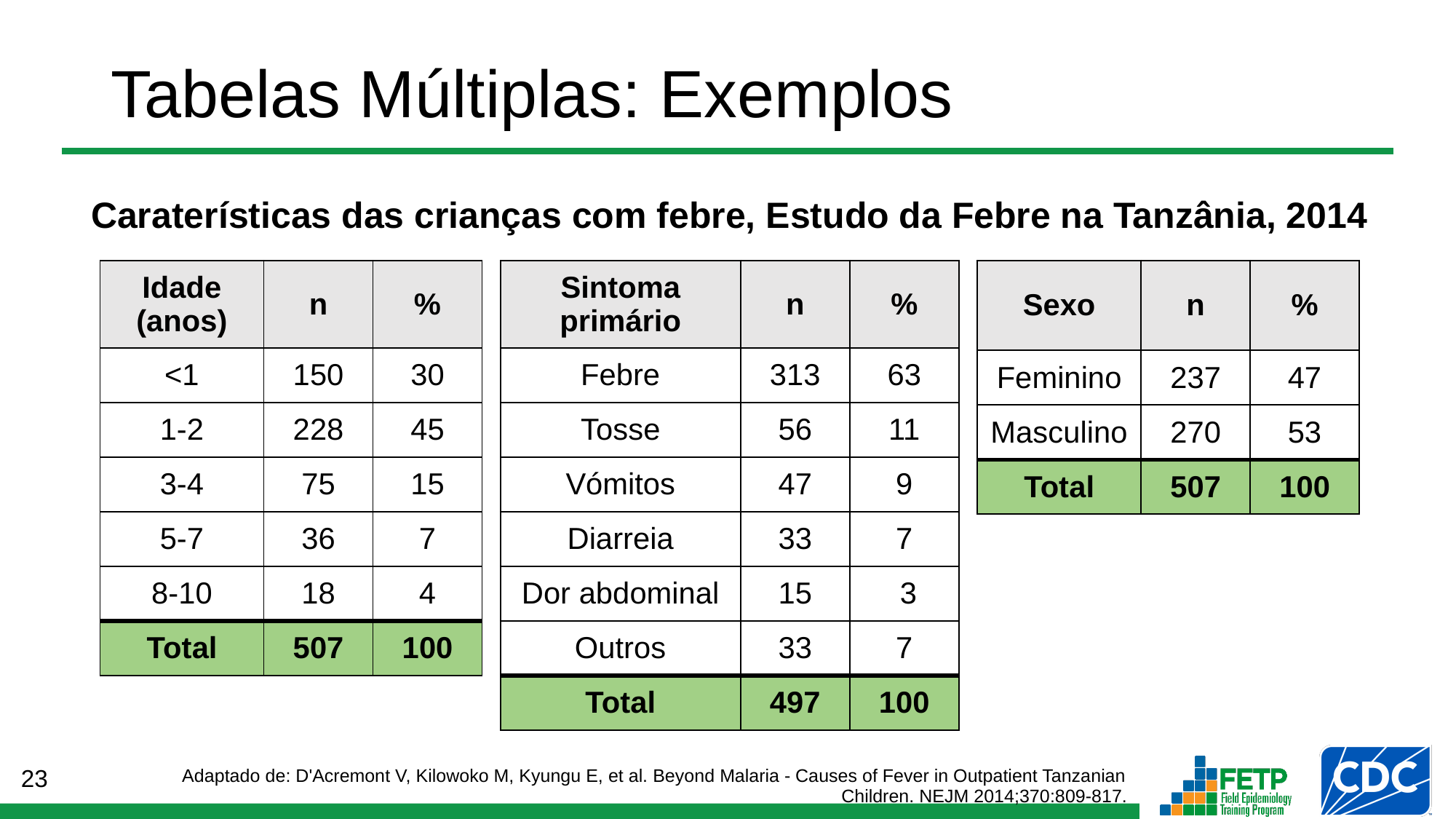

# Tabelas Múltiplas: Exemplos
Caraterísticas das crianças com febre, Estudo da Febre na Tanzânia, 2014
| Idade (anos) | n | % |
| --- | --- | --- |
| <1 | 150 | 30 |
| 1-2 | 228 | 45 |
| 3-4 | 75 | 15 |
| 5-7 | 36 | 7 |
| 8-10 | 18 | 4 |
| Total | 507 | 100 |
| Sintoma primário | n | % |
| --- | --- | --- |
| Febre | 313 | 63 |
| Tosse | 56 | 11 |
| Vómitos | 47 | 9 |
| Diarreia | 33 | 7 |
| Dor abdominal | 15 | 3 |
| Outros | 33 | 7 |
| Total | 497 | 100 |
| Sexo | n | % |
| --- | --- | --- |
| Feminino | 237 | 47 |
| Masculino | 270 | 53 |
| Total | 507 | 100 |
Adaptado de: D'Acremont V, Kilowoko M, Kyungu E, et al. Beyond Malaria - Causes of Fever in Outpatient Tanzanian Children. NEJM 2014;370:809-817.